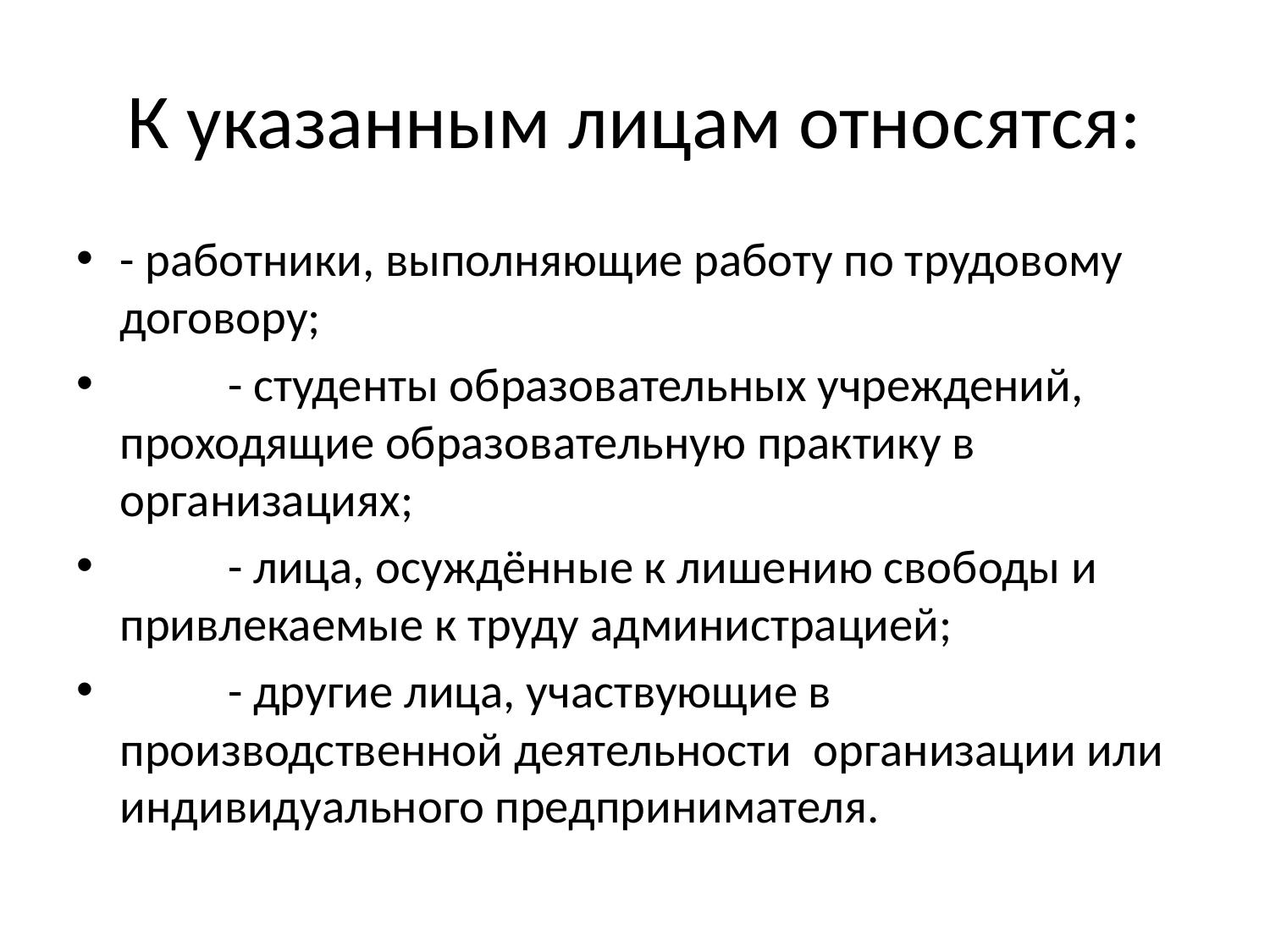

# К указанным лицам относятся:
- работники, выполняющие работу по трудовому договору;
	- студенты образовательных учреждений, проходящие образовательную практику в организациях;
	- лица, осуждённые к лишению свободы и привлекаемые к труду администрацией;
	- другие лица, участвующие в производственной деятельности  организации или индивидуального предпринимателя.